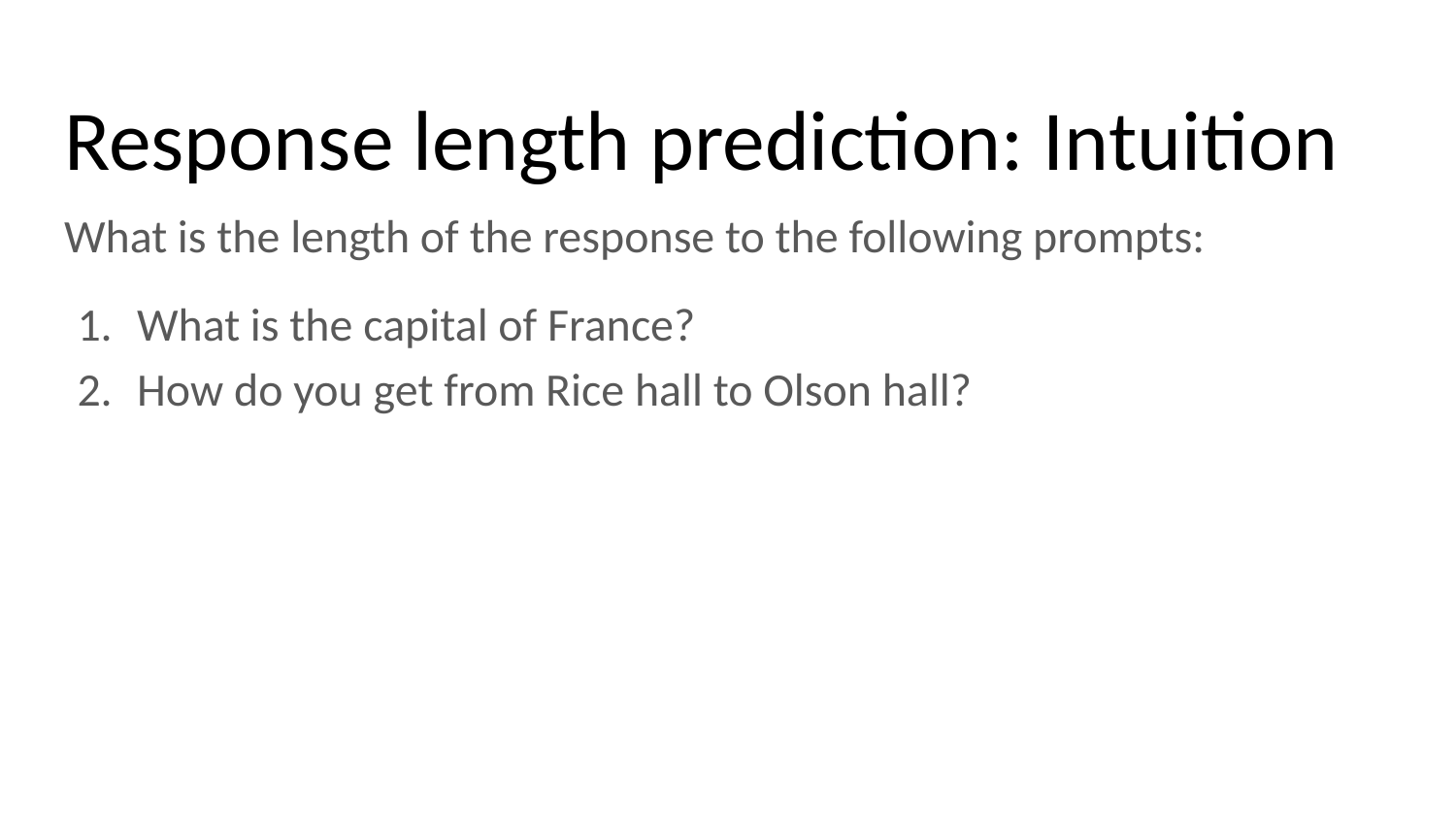

# Response length prediction: Intuition
What is the length of the response to the following prompts:
What is the capital of France?
How do you get from Rice hall to Olson hall?